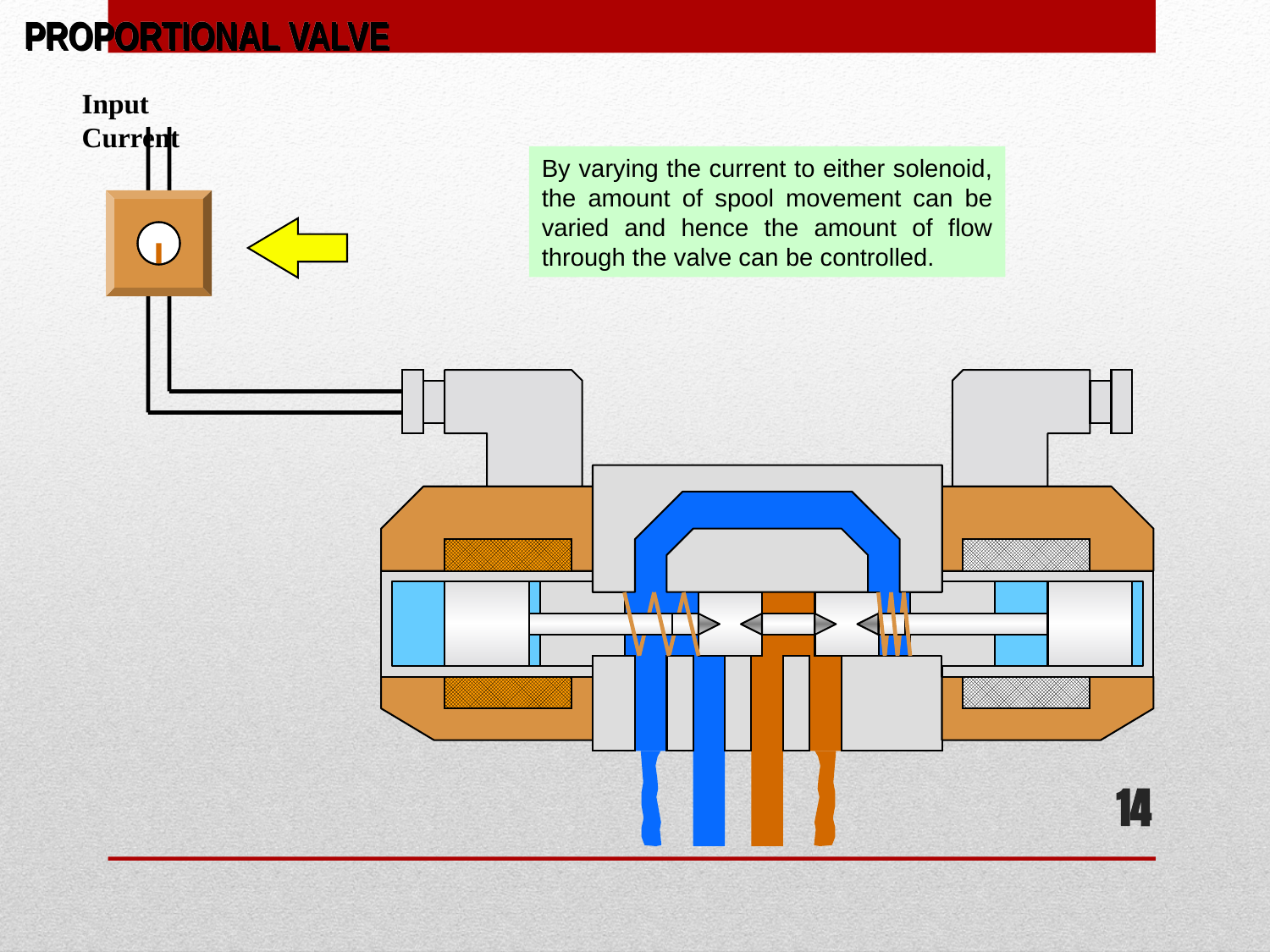

PROPORTIONAL VALVE
Input Current

By varying the current to either solenoid, the amount of spool movement can be varied and hence the amount of flow through the valve can be controlled.

14